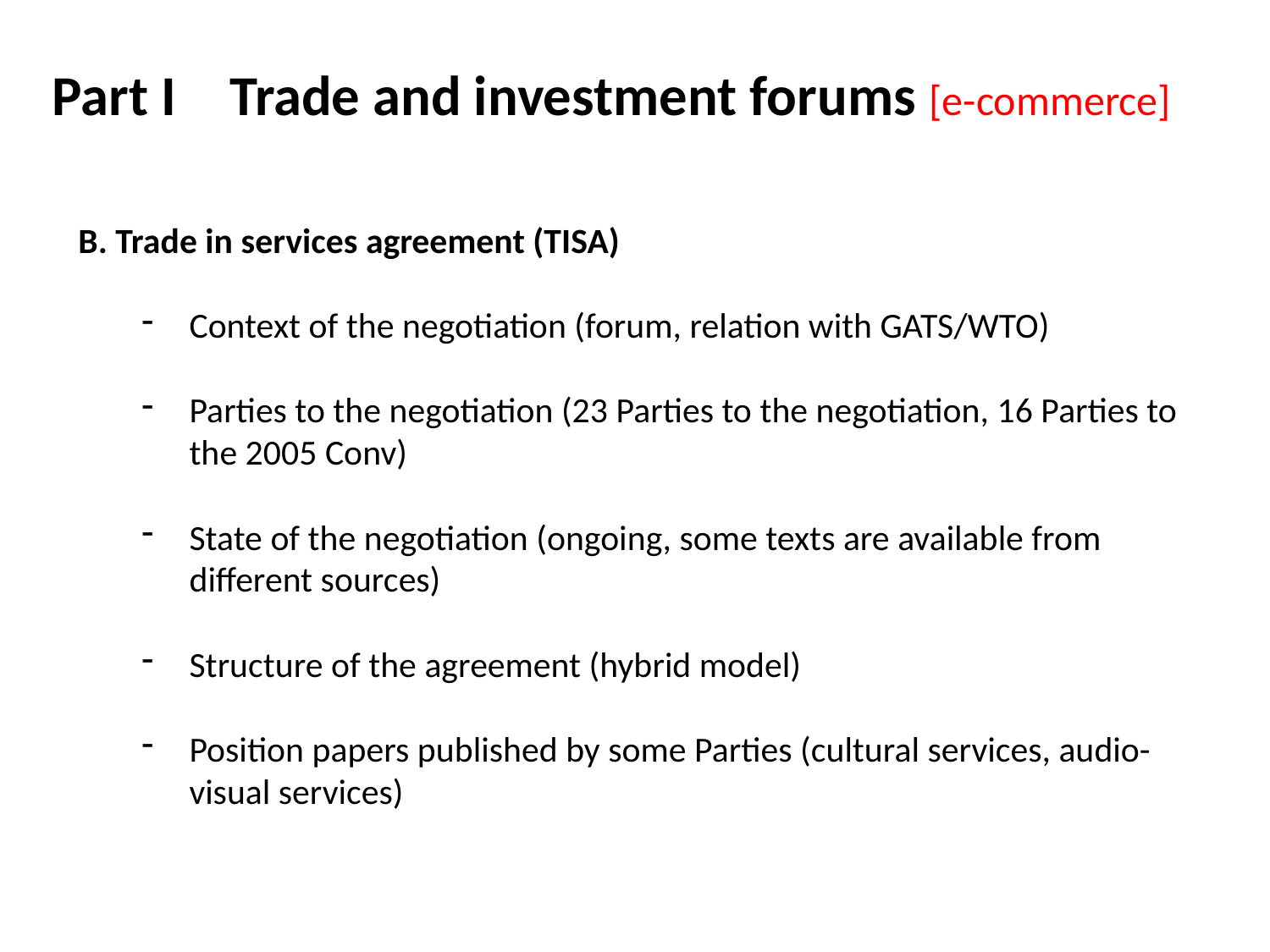

Part I	    Trade and investment forums [e-commerce]

B. Trade in services agreement (TISA)

Context of the negotiation (forum, relation with GATS/WTO)

Parties to the negotiation (23 Parties to the negotiation, 16 Parties to the 2005 Conv)

State of the negotiation (ongoing, some texts are available from different sources)

Structure of the agreement (hybrid model)

Position papers published by some Parties (cultural services, audio-visual services)